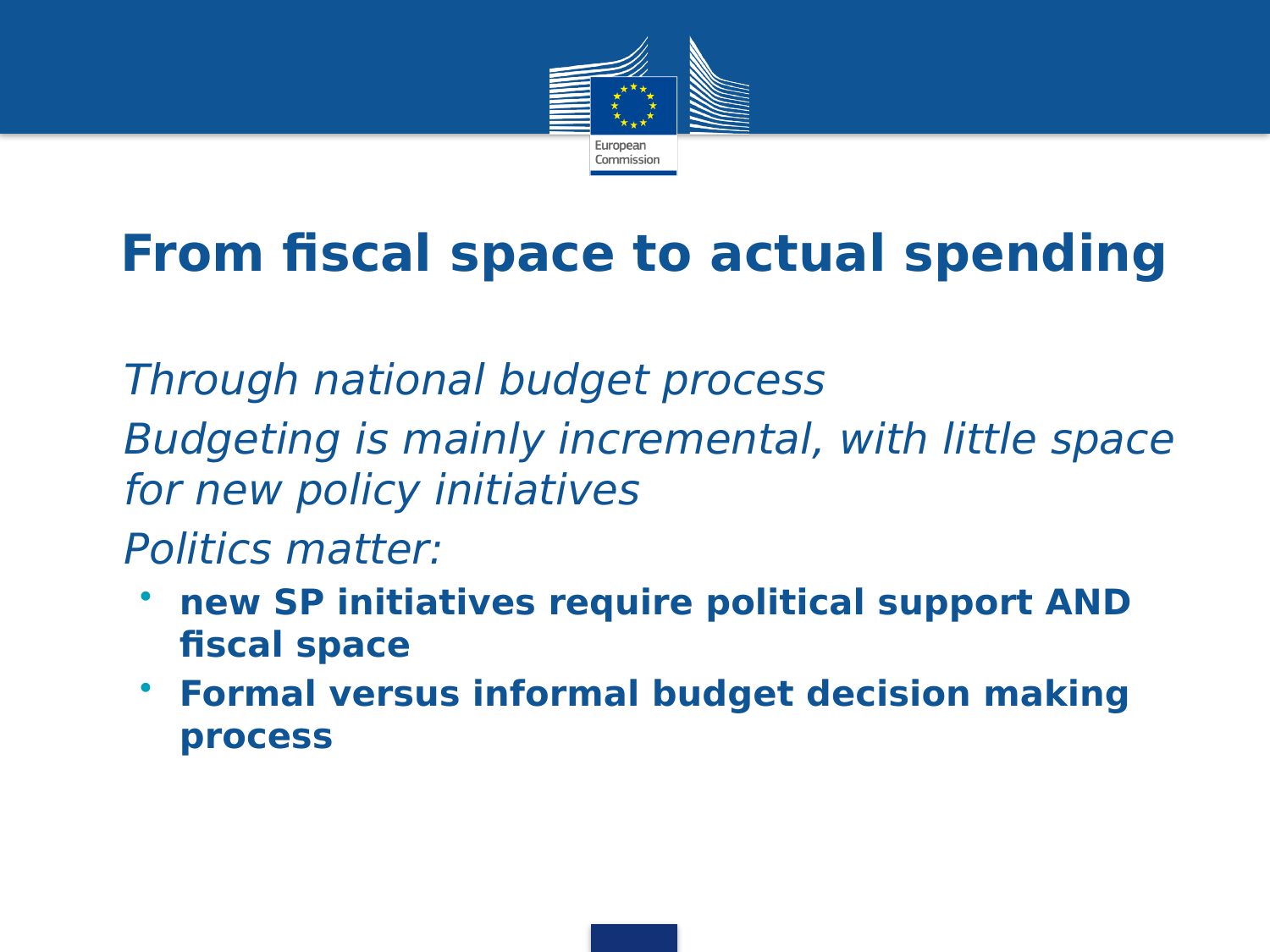

# From fiscal space to actual spending
Through national budget process
Budgeting is mainly incremental, with little space for new policy initiatives
Politics matter:
new SP initiatives require political support AND fiscal space
Formal versus informal budget decision making process